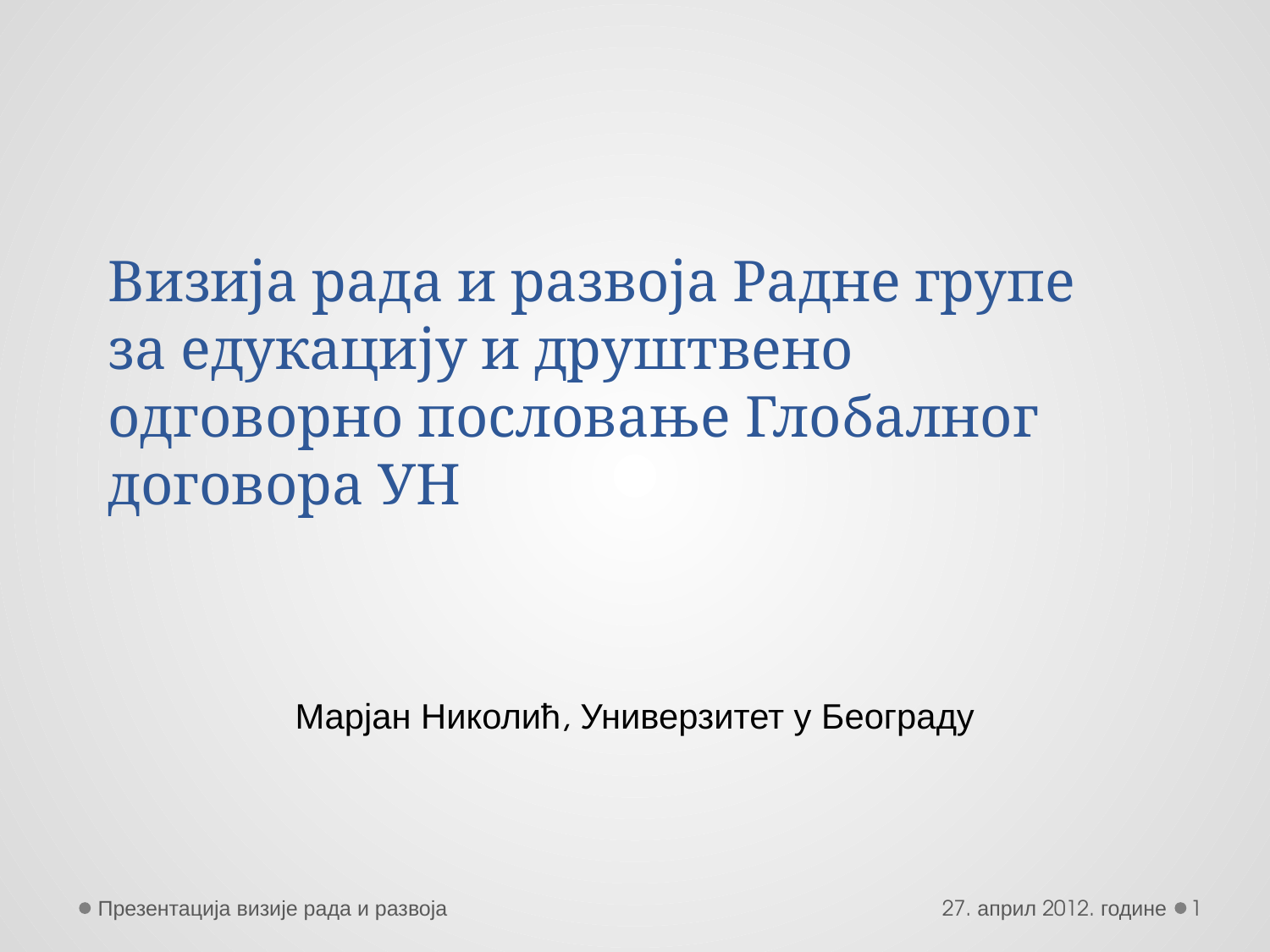

# Визија рада и развоја Радне групе за едукацију и друштвено одговорно пословање Глобалног договора УН
Марјан Николић, Универзитет у Београду
Презентација визије рада и развоја
27. април 2012. године
1